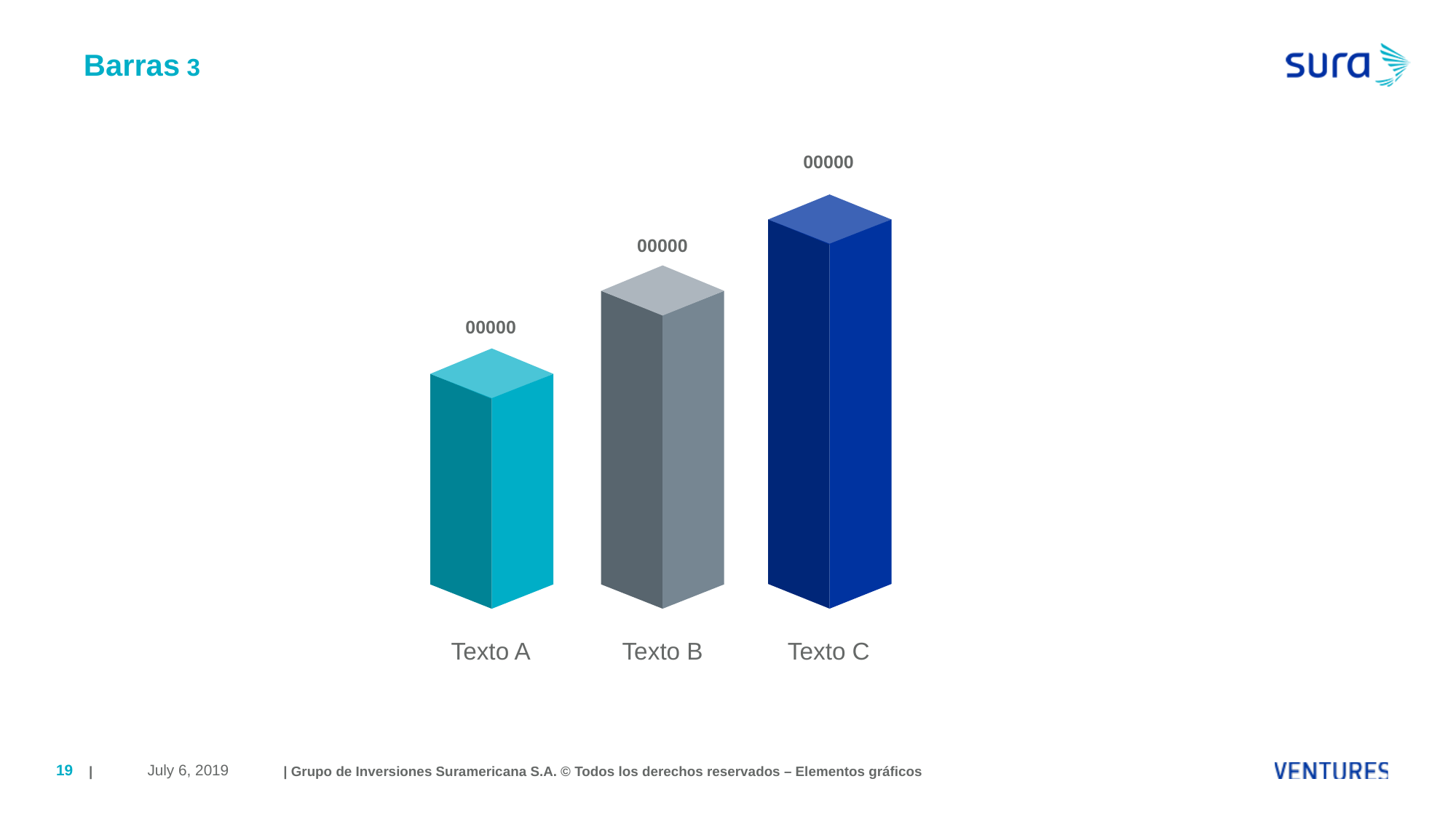

# Barras 3
00000

00000

00000

Texto A
Texto B
Texto C
|                                                  | Grupo de Inversiones Suramericana S.A. © Todos los derechos reservados – Elementos gráficos
19
July 6, 2019